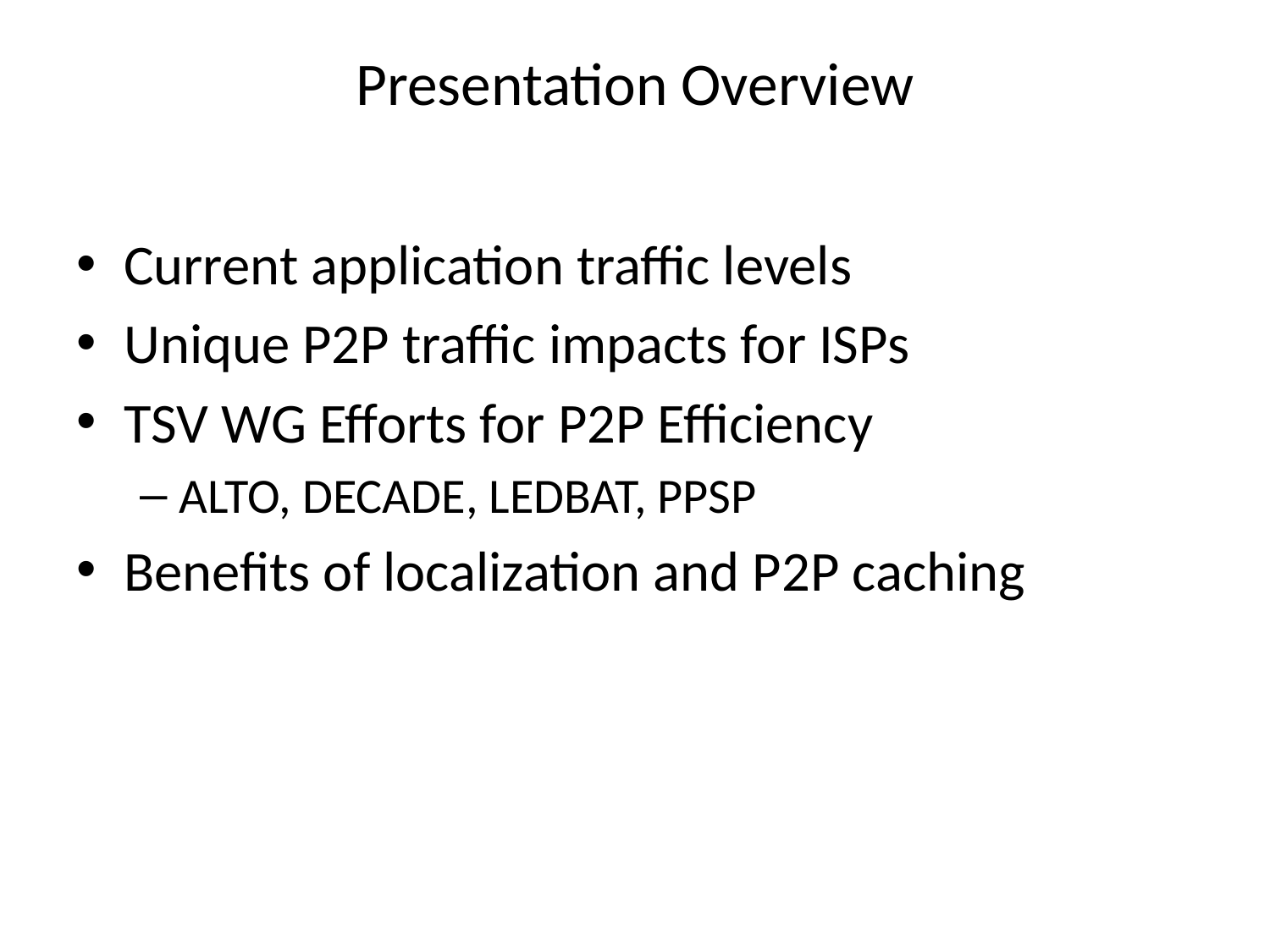

# Presentation Overview
Current application traffic levels
Unique P2P traffic impacts for ISPs
TSV WG Efforts for P2P Efficiency
ALTO, DECADE, LEDBAT, PPSP
Benefits of localization and P2P caching